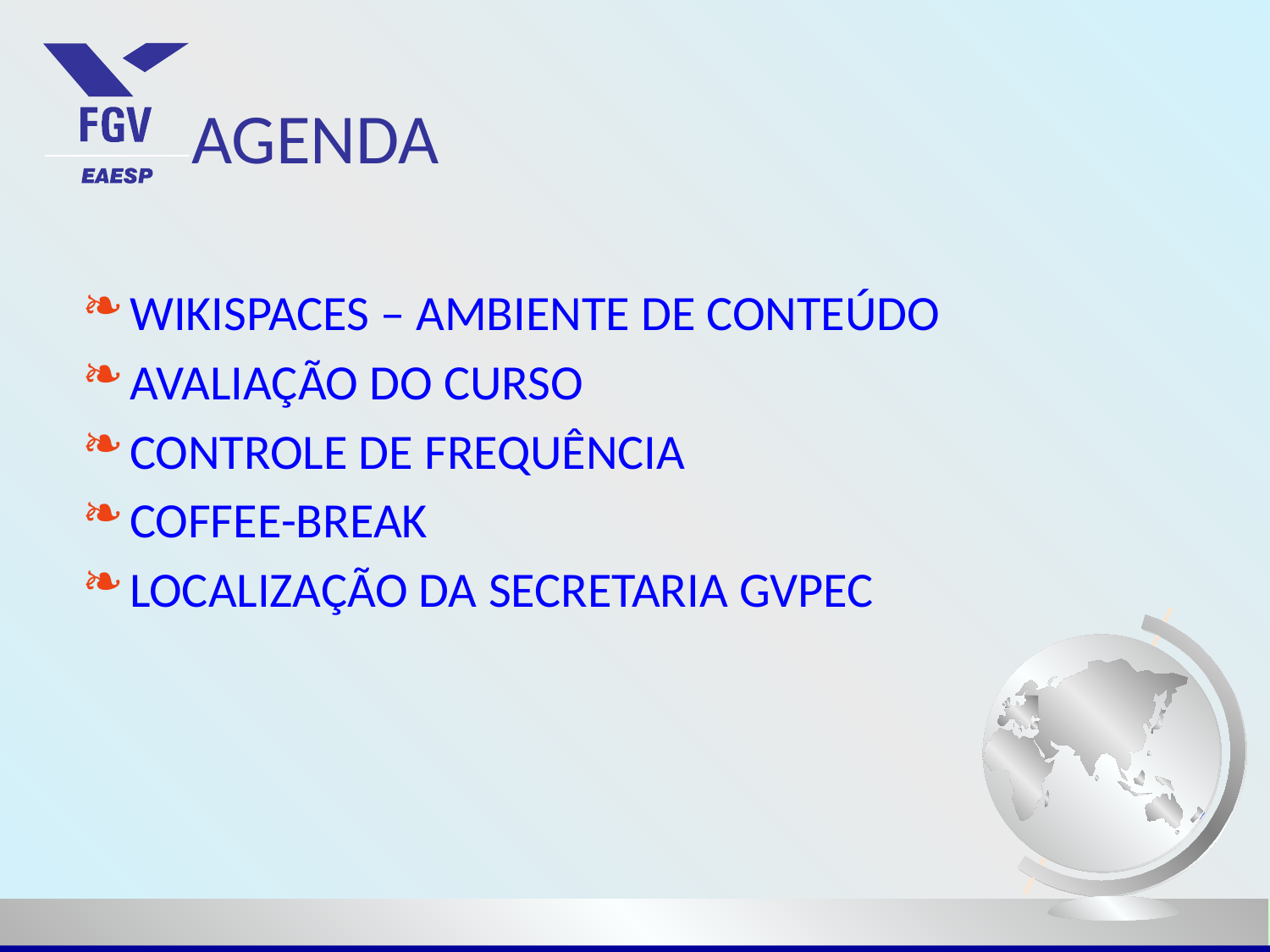

# AGENDA
WIKISPACES – AMBIENTE DE CONTEÚDO
AVALIAÇÃO DO CURSO
CONTROLE DE FREQUÊNCIA
COFFEE-BREAK
LOCALIZAÇÃO DA SECRETARIA GVPEC